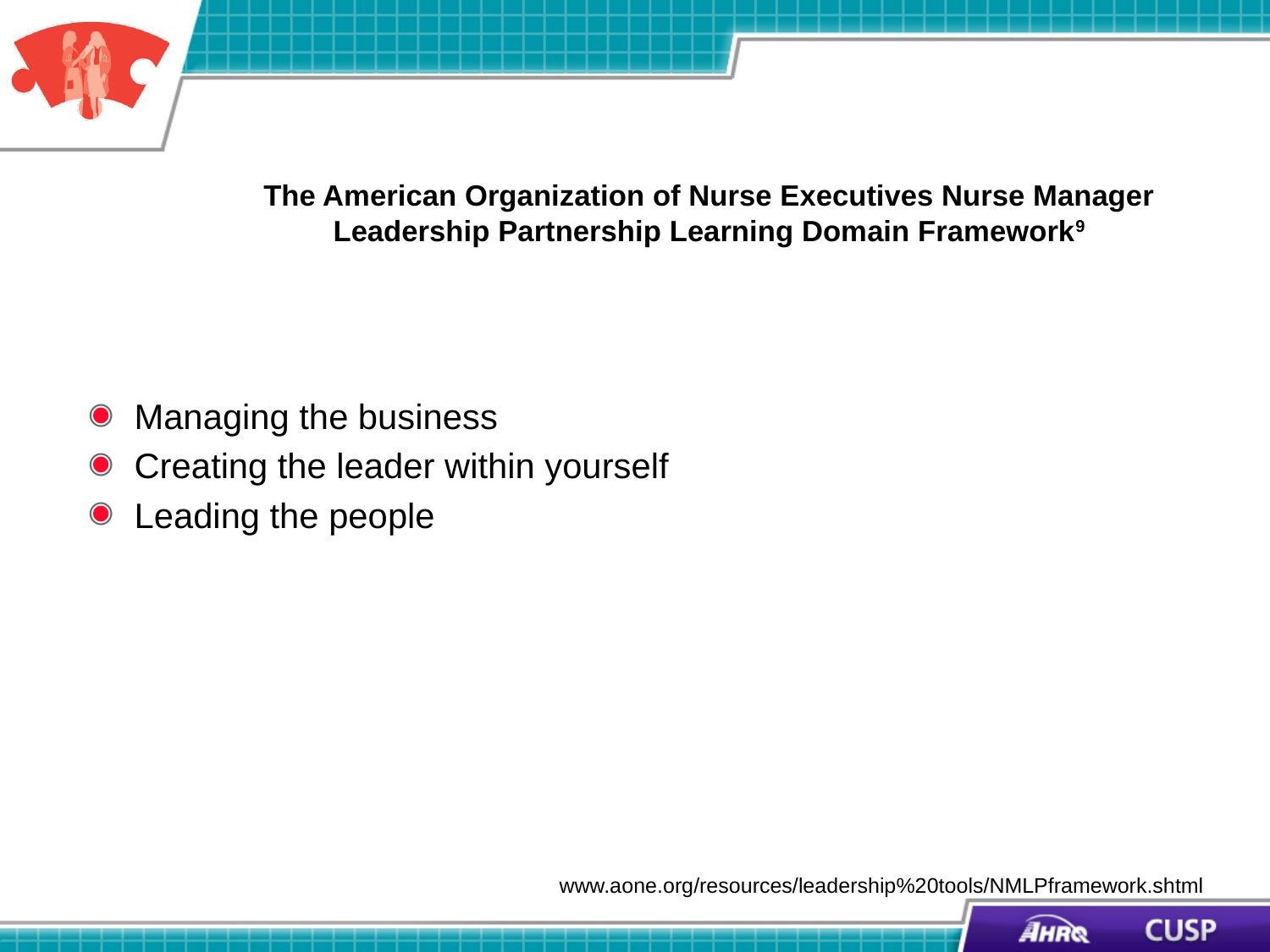

# The American Organization of Nurse Executives Nurse Manager Leadership Partnership Learning Domain Framework9

Managing the business
Creating the leader within yourself
Leading the people

www.aone.org/resources/leadership%20tools/NMLPframework.shtml